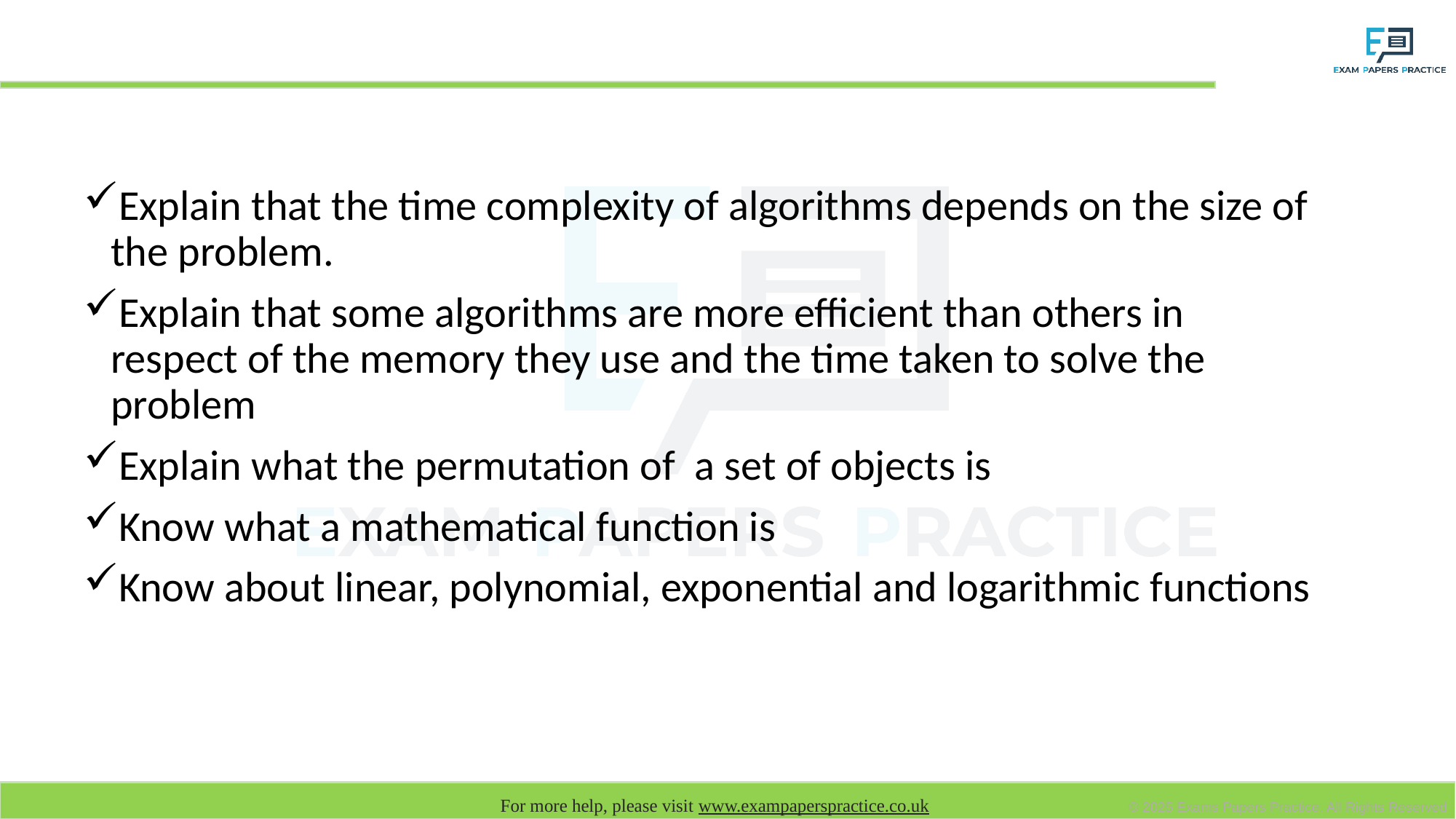

# Learning objectives
Explain that the time complexity of algorithms depends on the size of the problem.
Explain that some algorithms are more efficient than others in respect of the memory they use and the time taken to solve the problem
Explain what the permutation of  a set of objects is
Know what a mathematical function is
Know about linear, polynomial, exponential and logarithmic functions